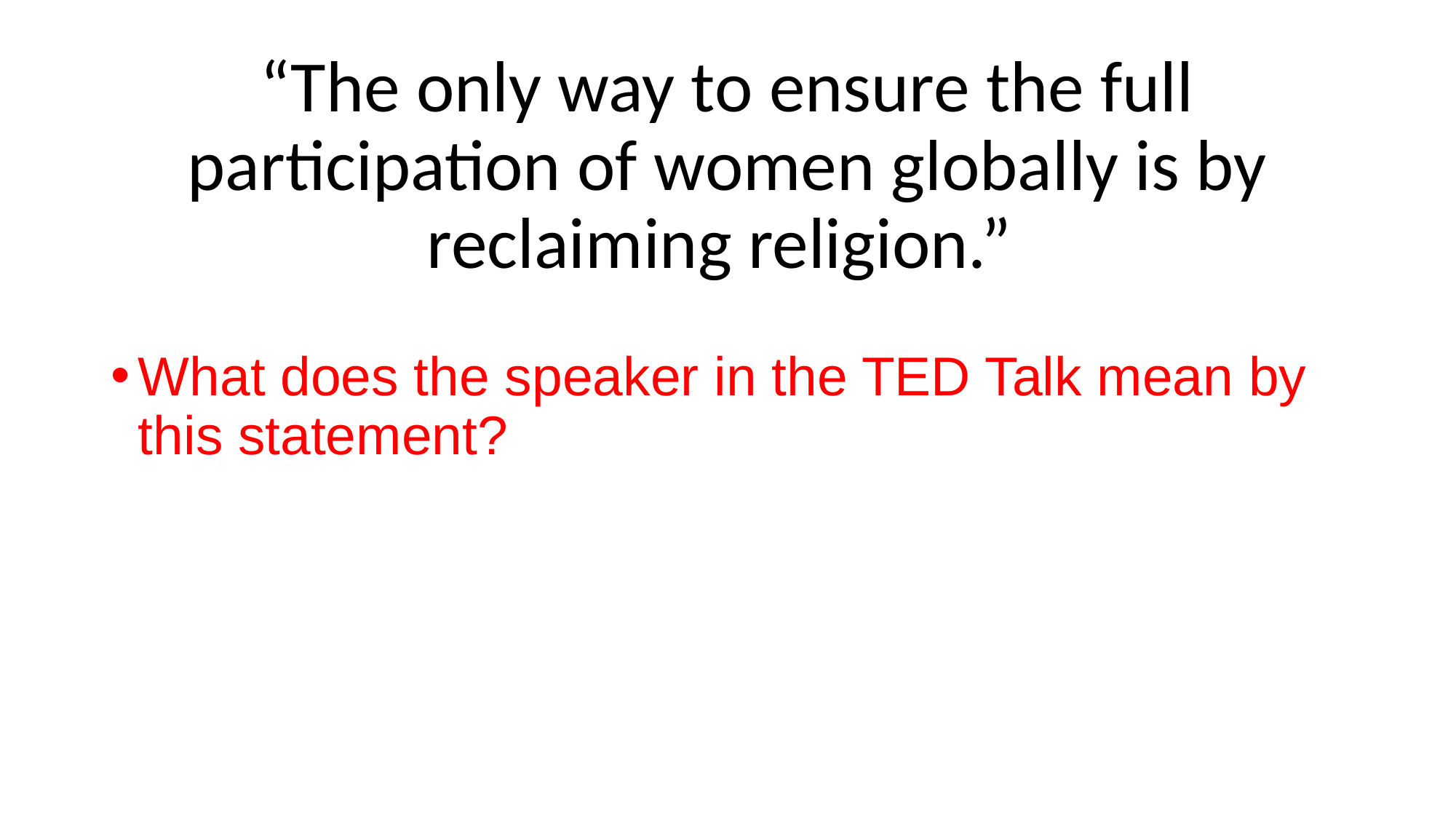

# “The only way to ensure the full participation of women globally is by reclaiming religion.”
What does the speaker in the TED Talk mean by this statement?